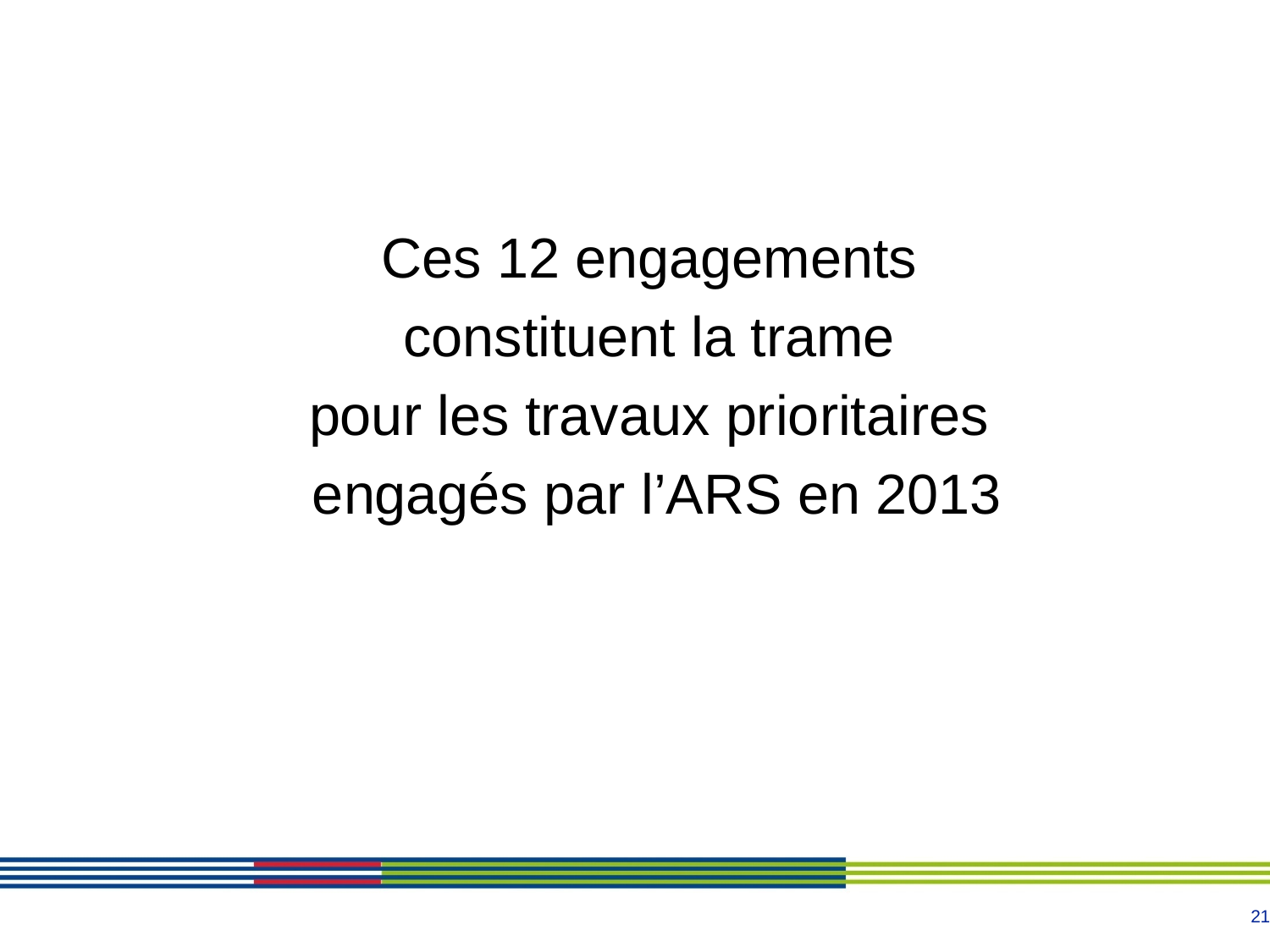

Ces 12 engagements
constituent la trame
pour les travaux prioritaires
engagés par l’ARS en 2013